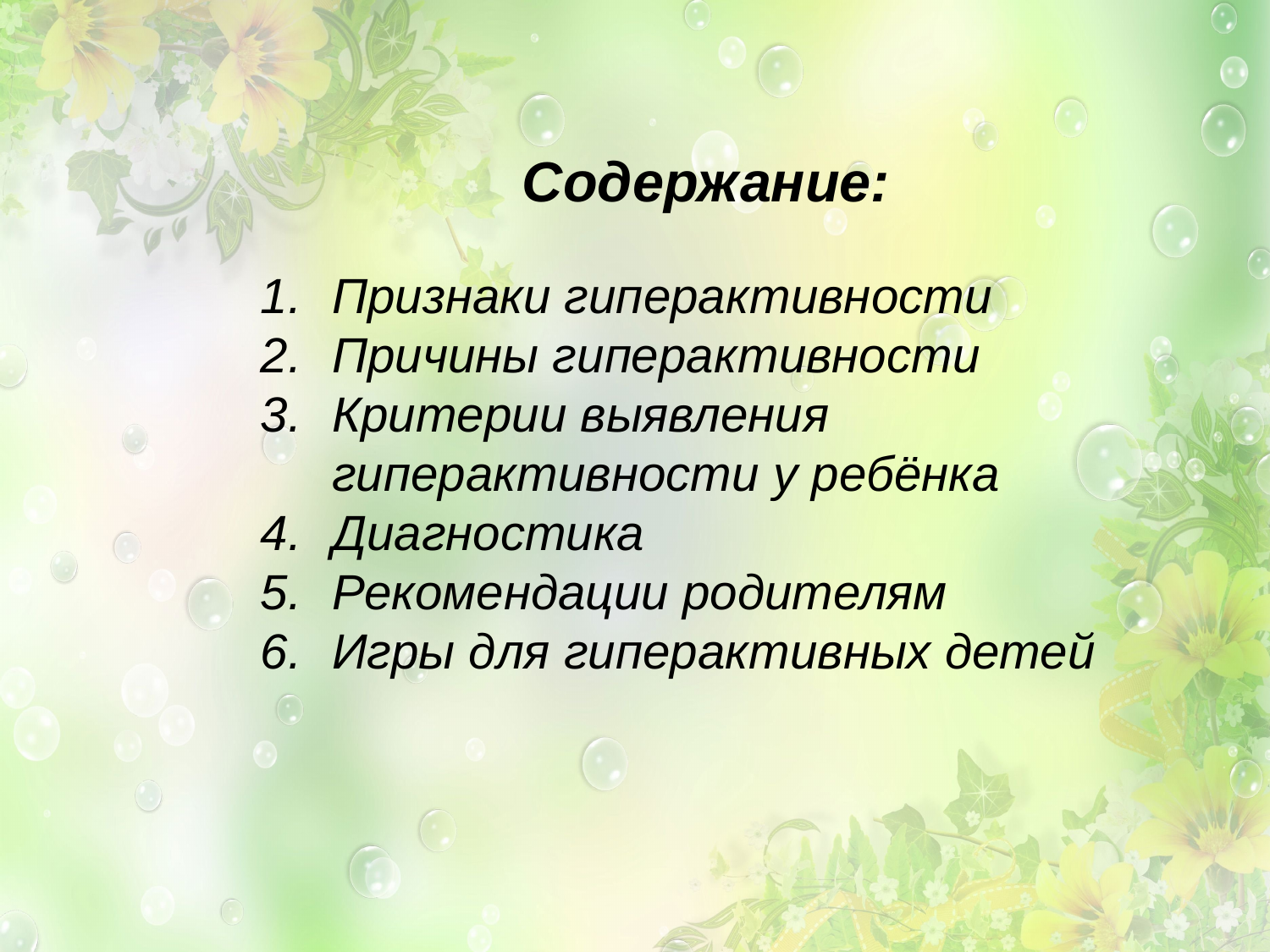

Содержание:
Признаки гиперактивности
Причины гиперактивности
Критерии выявления гиперактивности у ребёнка
Диагностика
Рекомендации родителям
Игры для гиперактивных детей